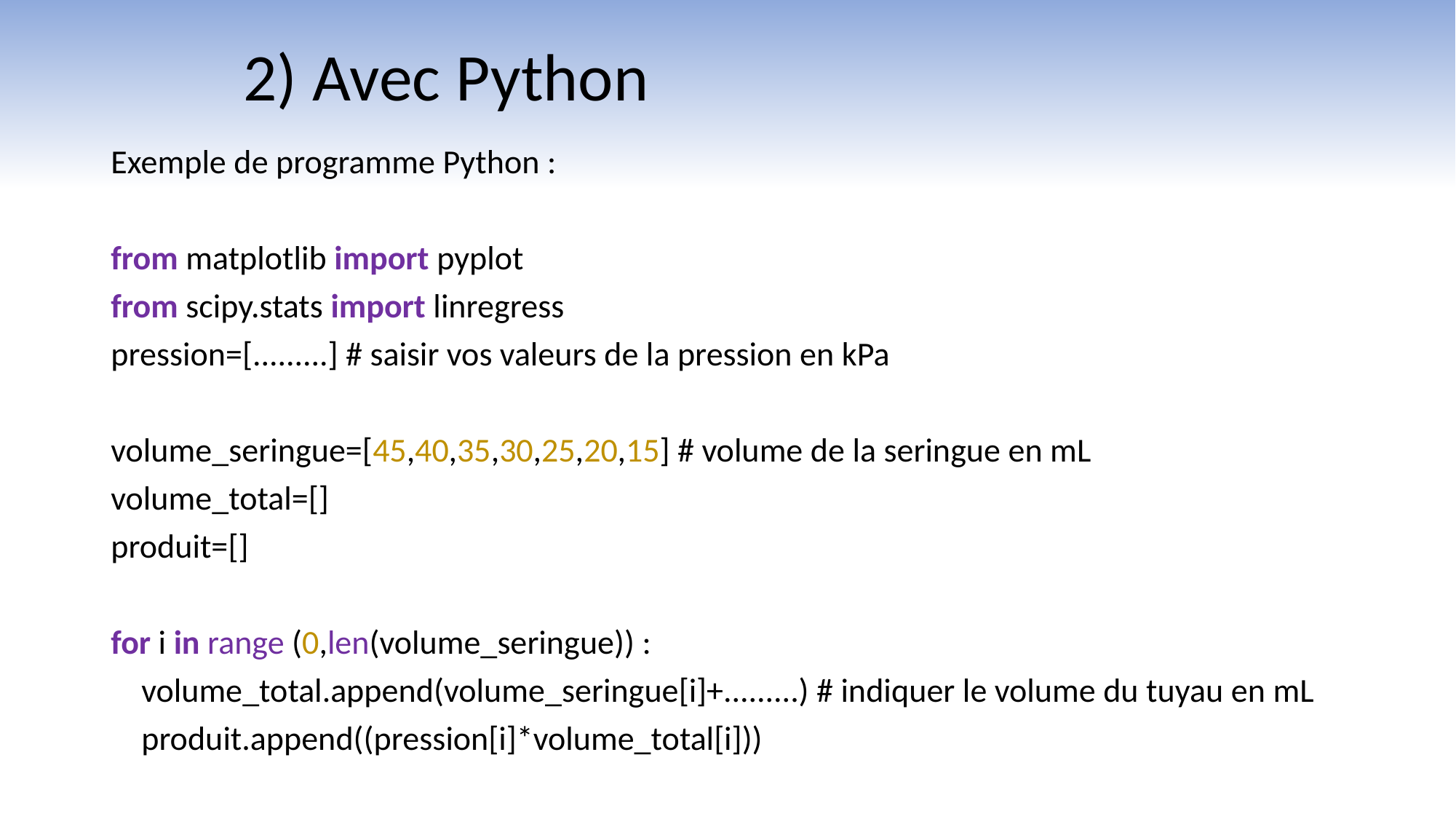

# 2) Avec Python
Exemple de programme Python :

from matplotlib import pyplot
from scipy.stats import linregress
pression=[.........] # saisir vos valeurs de la pression en kPa

volume_seringue=[45,40,35,30,25,20,15] # volume de la seringue en mL
volume_total=[]
produit=[]

for i in range (0,len(volume_seringue)) :
    volume_total.append(volume_seringue[i]+.........) # indiquer le volume du tuyau en mL
    produit.append((pression[i]*volume_total[i]))